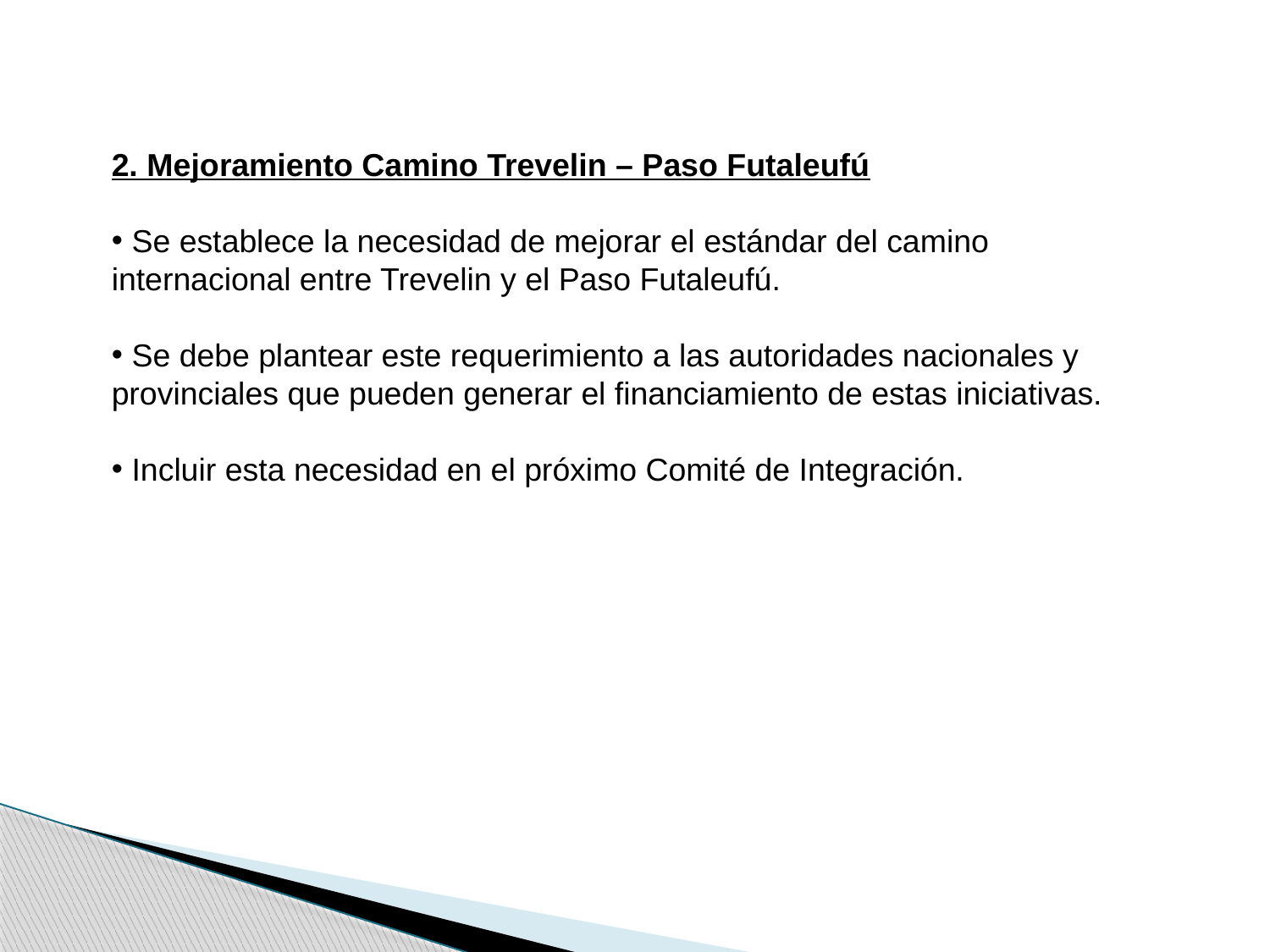

2. Mejoramiento Camino Trevelin – Paso Futaleufú

 Se establece la necesidad de mejorar el estándar del camino internacional entre Trevelin y el Paso Futaleufú.

 Se debe plantear este requerimiento a las autoridades nacionales y provinciales que pueden generar el financiamiento de estas iniciativas.

 Incluir esta necesidad en el próximo Comité de Integración.